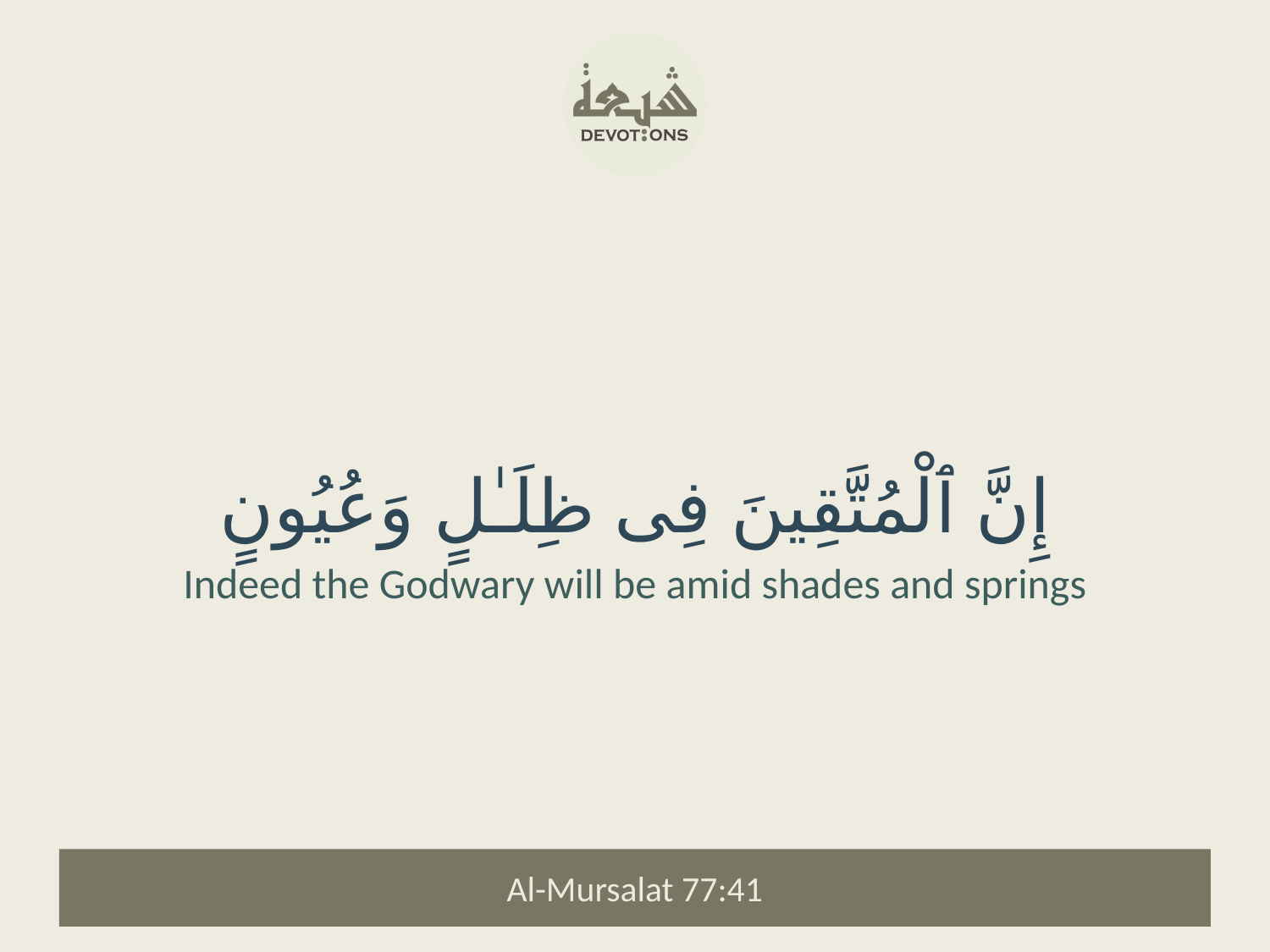

إِنَّ ٱلْمُتَّقِينَ فِى ظِلَـٰلٍ وَعُيُونٍ
Indeed the Godwary will be amid shades and springs
Al-Mursalat 77:41